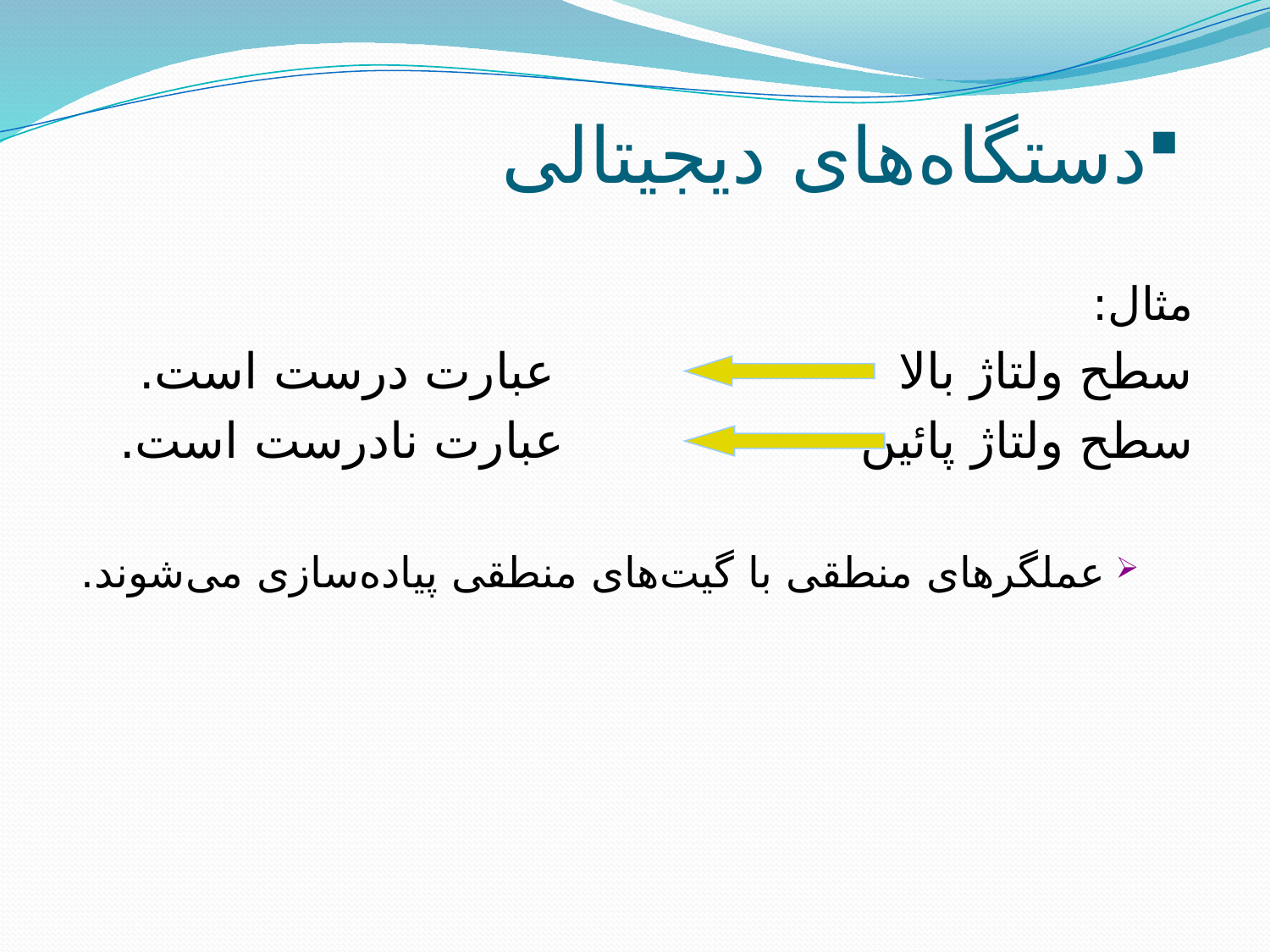

دستگاه‌های ديجيتالی
	مثال:
	سطح ولتاژ بالا                      عبارت درست است.
	سطح ولتاژ پائین                   عبارت نادرست است.

عملگرهای منطقی با گیت‌های منطقی پیاده‌سازی می‌شوند.